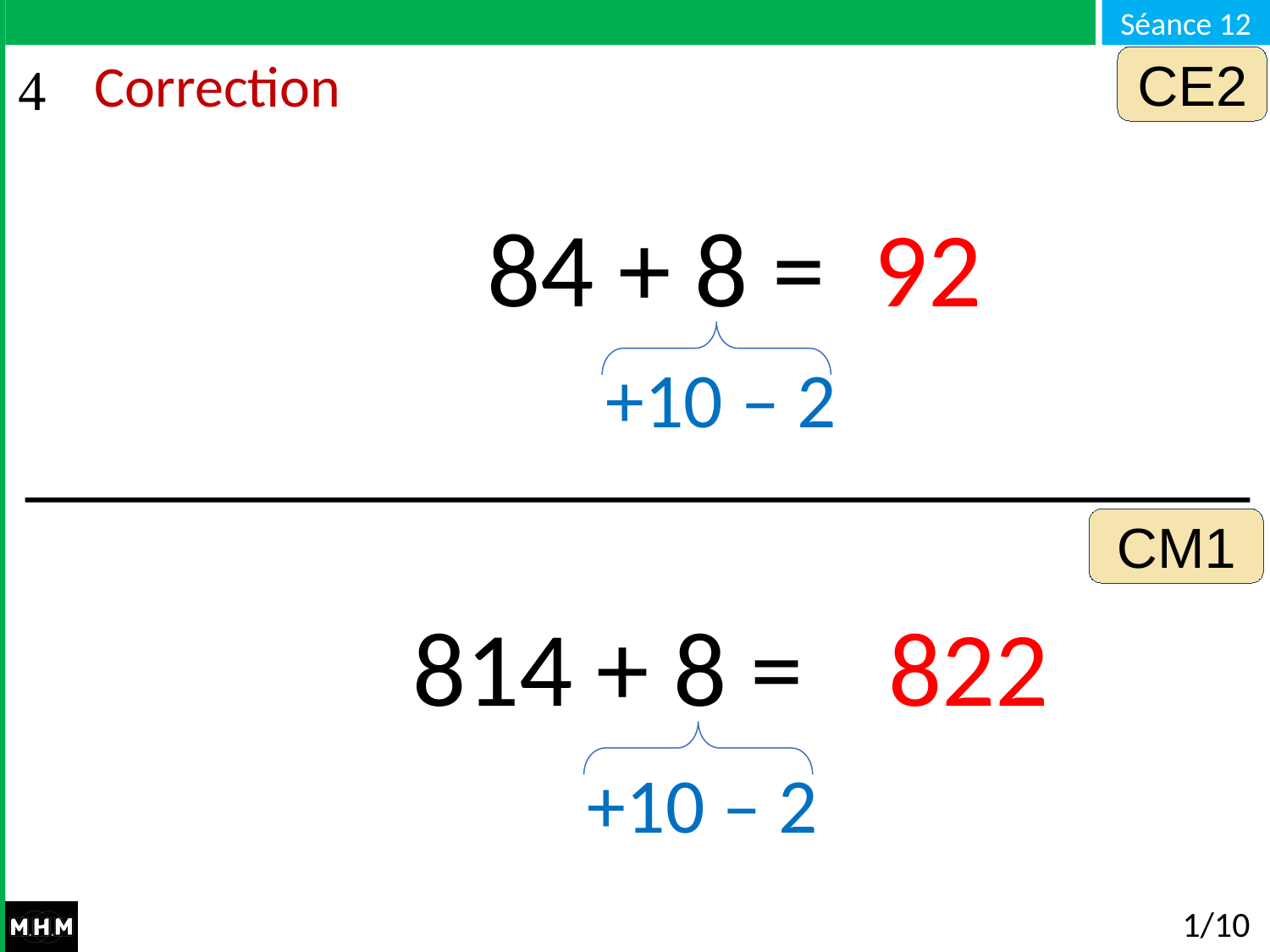

CE2
# Correction
84 + 8 =
92

+10 – 2

CM1
814 + 8 =
822

+10 – 2
1/10